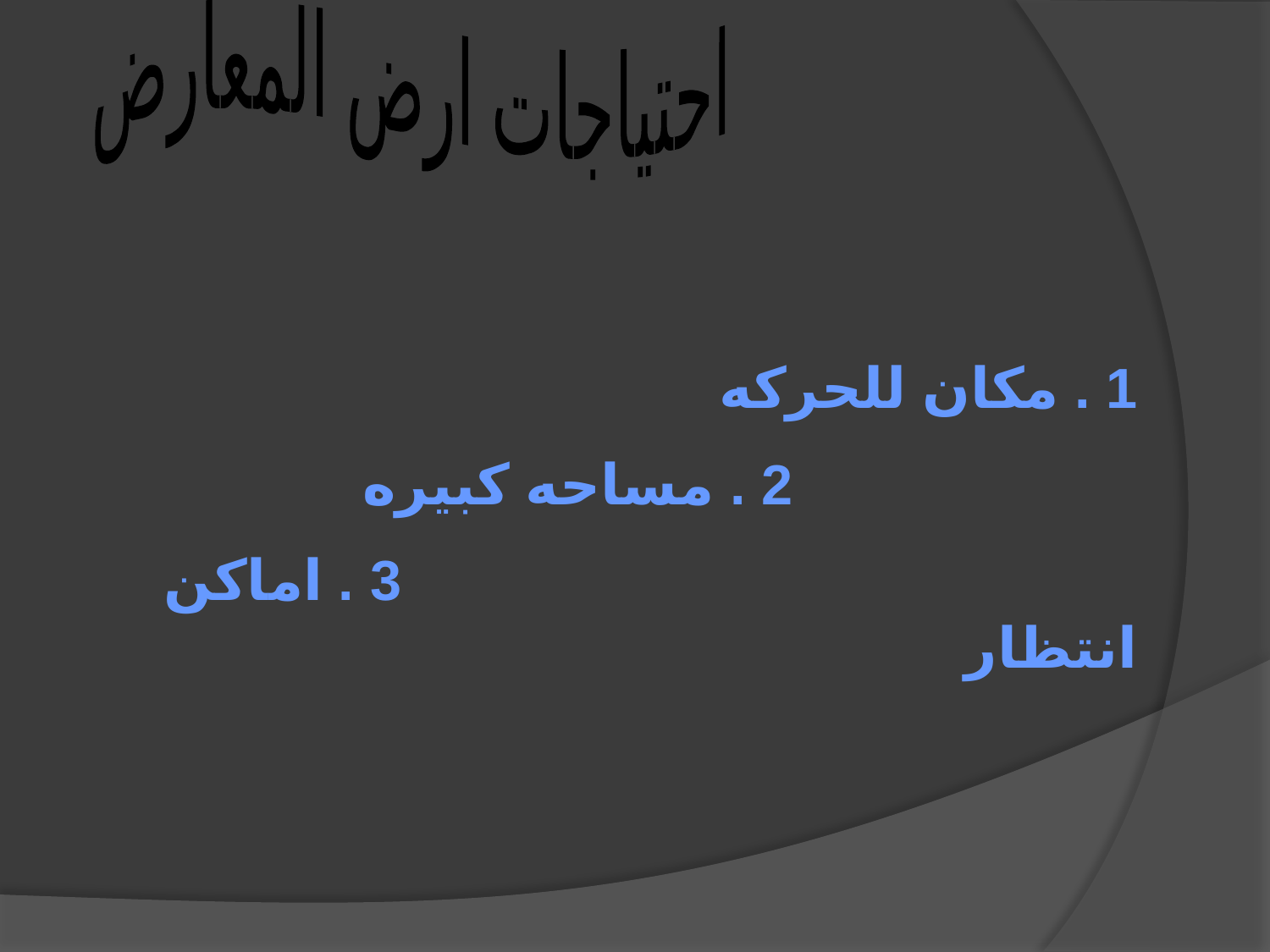

احتياجات ارض المعارض
1 . مكان للحركه
                      2 . مساحه كبيره
                                               3 . اماكن انتظار